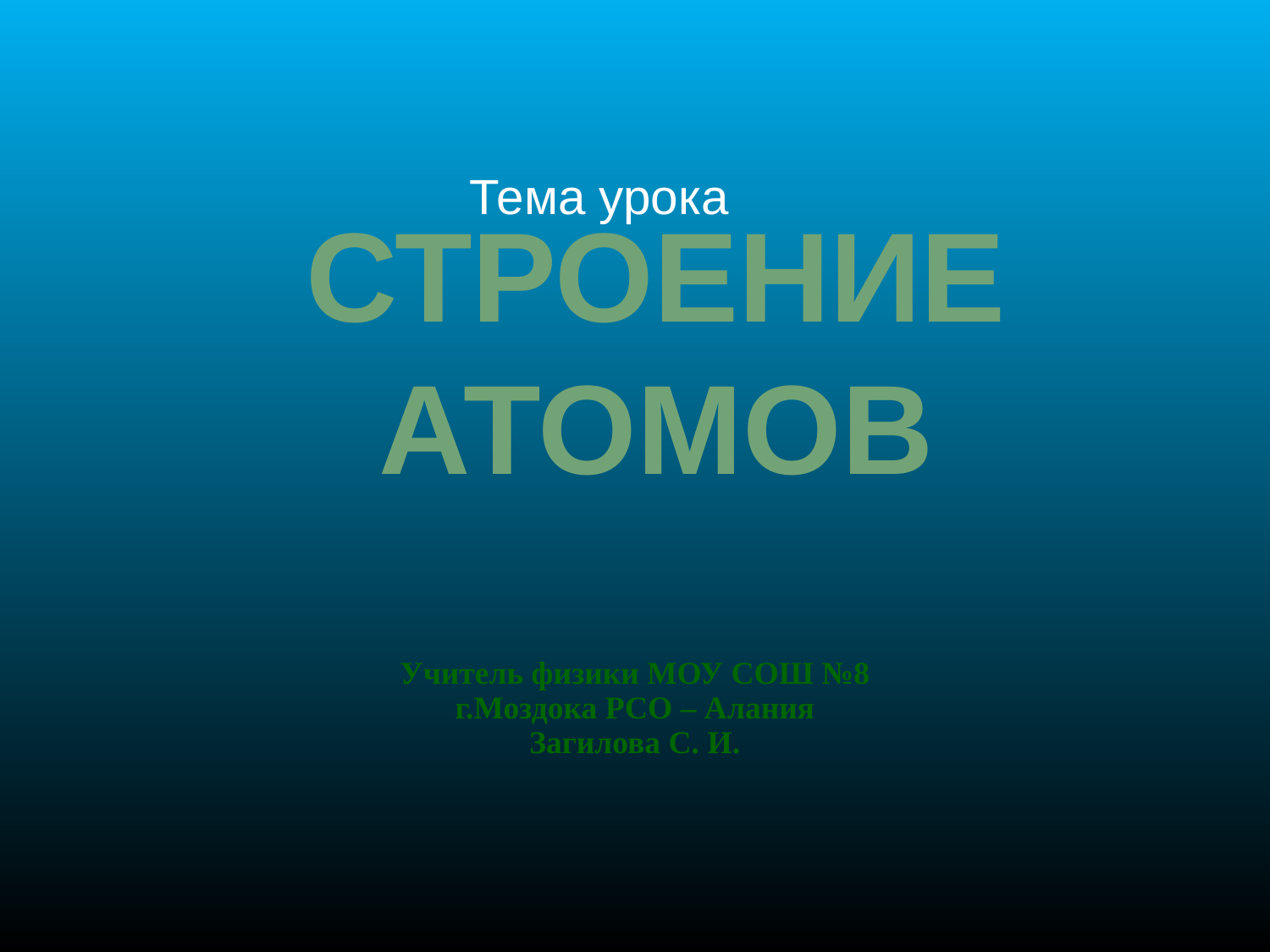

Тема урока
Строение атомов
Учитель физики МОУ СОШ №8 г.Моздока РСО – Алания
Загилова С. И.